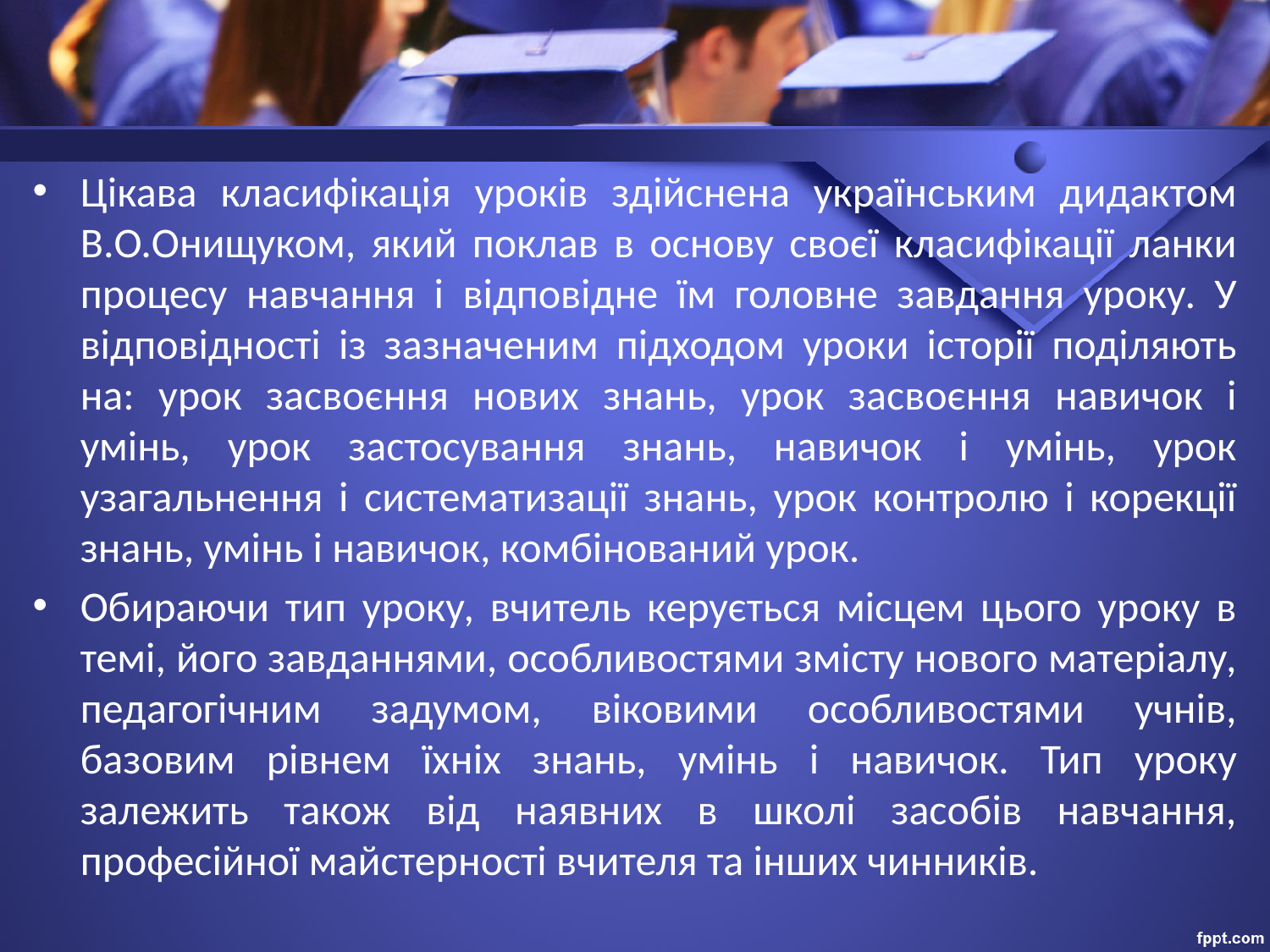

Цікава класифікація уроків здійснена українським дидактом В.О.Онищуком, який поклав в основу своєї класифікації ланки процесу навчання і відповідне їм головне завдання уроку. У відповідності із зазначеним підходом уроки історії поділяють на: урок засвоєння нових знань, урок засвоєння навичок і умінь, урок застосування знань, навичок і умінь, урок узагальнення і систематизації знань, урок контролю і корекції знань, умінь і навичок, комбінований урок.
Обираючи тип уроку, вчитель керується місцем цього уроку в темі, його завданнями, особливостями змісту нового матеріалу, педагогічним задумом, віковими особливостями учнів, базовим рівнем їхніх знань, умінь і навичок. Тип уроку залежить також від наявних в школі засобів навчання, професійної майстерності вчителя та інших чинників.